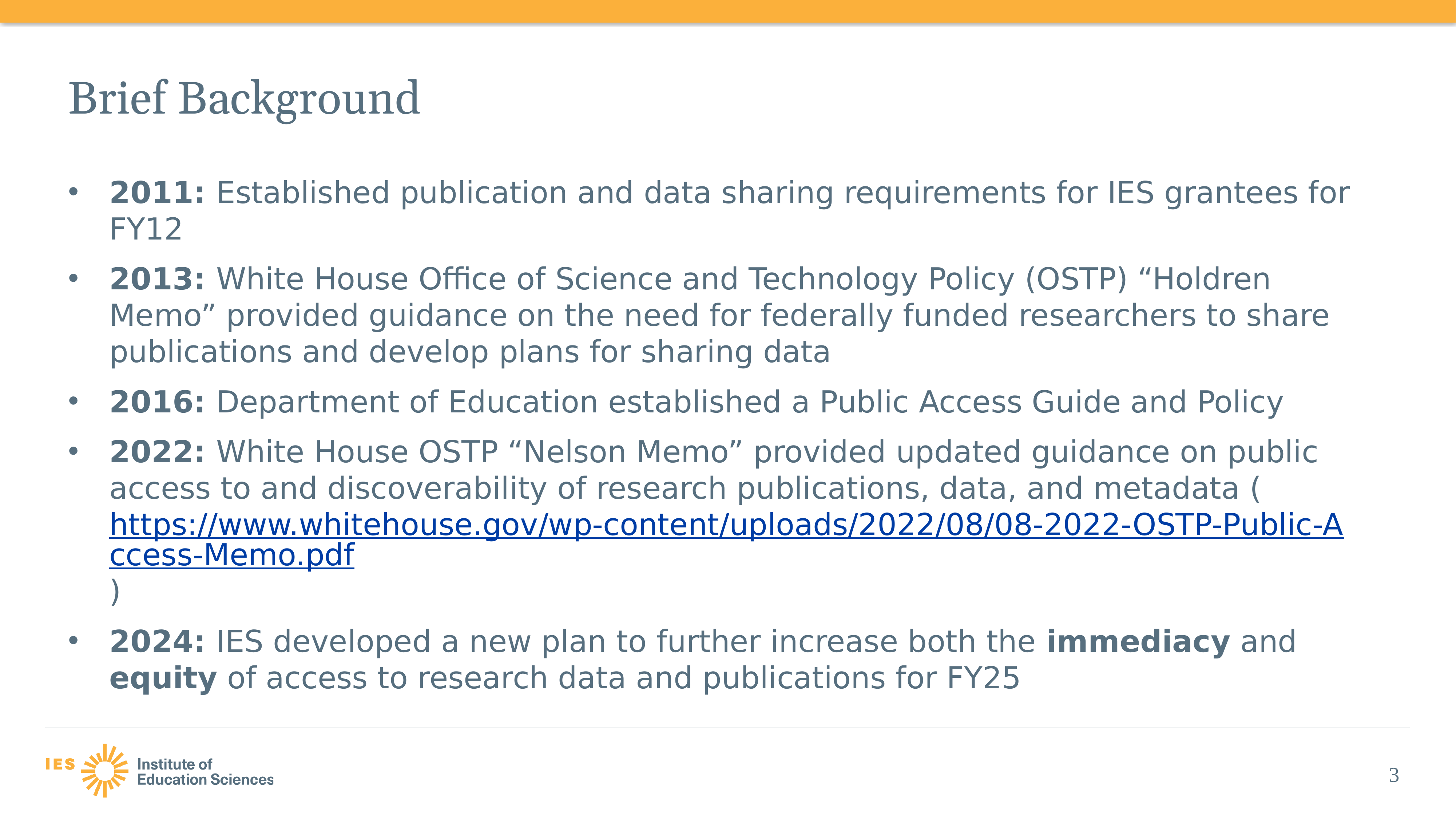

# Brief Background
2011: Established publication and data sharing requirements for IES grantees for FY12
2013: White House Office of Science and Technology Policy (OSTP) “Holdren Memo” provided guidance on the need for federally funded researchers to share publications and develop plans for sharing data
2016: Department of Education established a Public Access Guide and Policy
2022: White House OSTP “Nelson Memo” provided updated guidance on public access to and discoverability of research publications, data, and metadata (https://www.whitehouse.gov/wp-content/uploads/2022/08/08-2022-OSTP-Public-Access-Memo.pdf)
2024: IES developed a new plan to further increase both the immediacy and equity of access to research data and publications for FY25

3